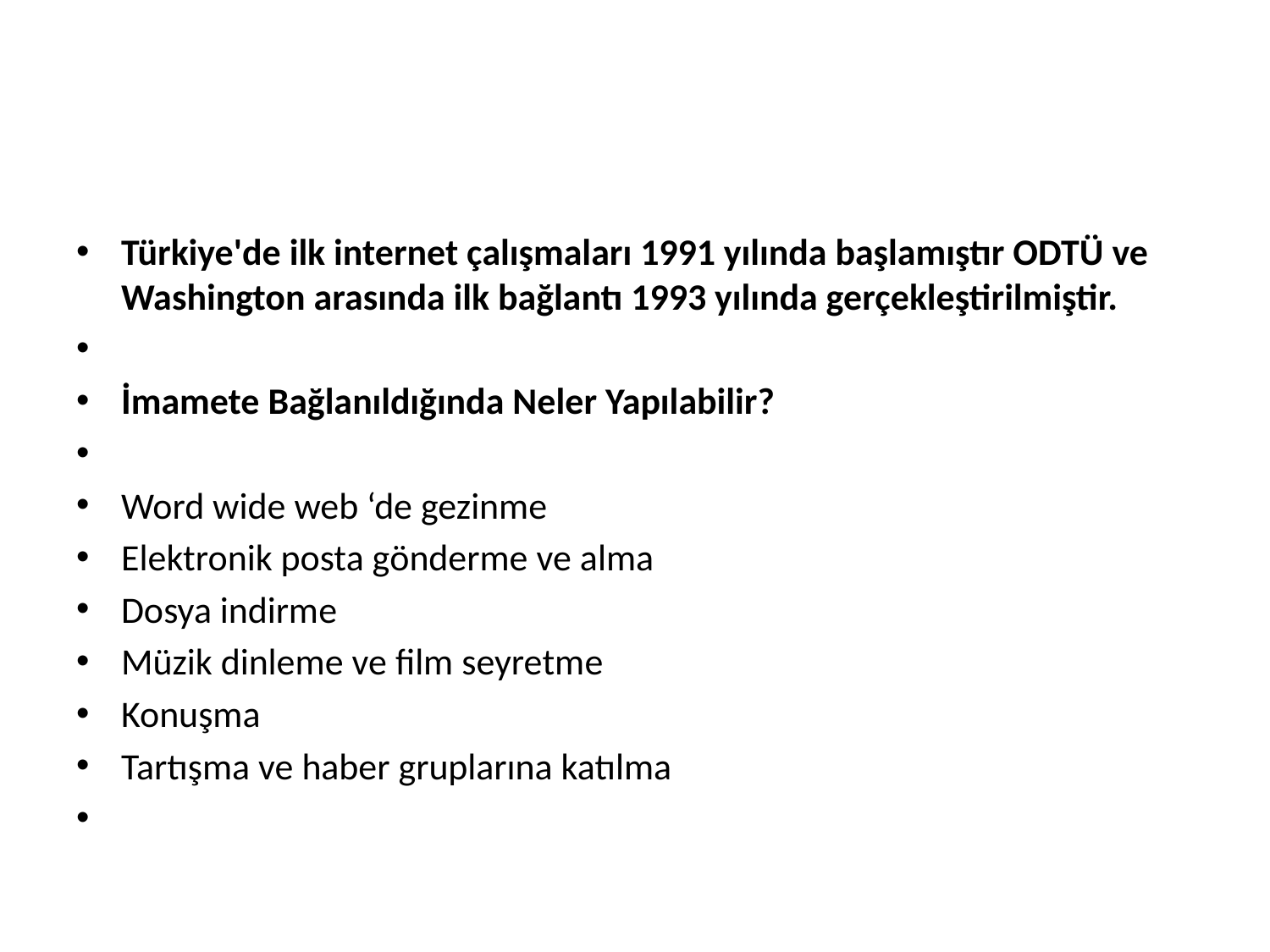

#
Türkiye'de ilk internet çalışmaları 1991 yılında başlamıştır ODTÜ ve Washington arasında ilk bağlantı 1993 yılında gerçekleştirilmiştir.

İmamete Bağlanıldığında Neler Yapılabilir?

Word wide web ‘de gezinme
Elektronik posta gönderme ve alma
Dosya indirme
Müzik dinleme ve film seyretme
Konuşma
Tartışma ve haber gruplarına katılma